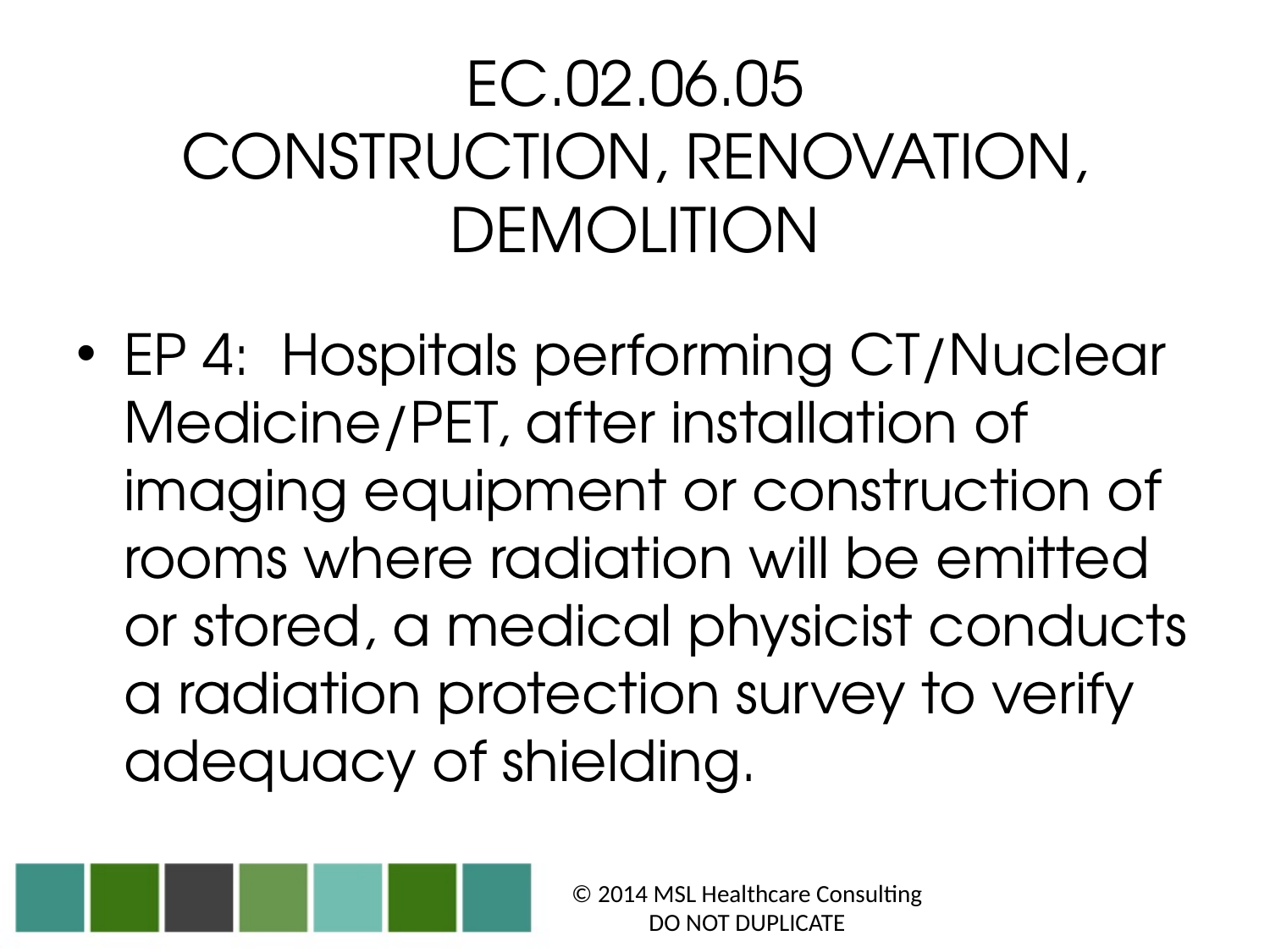

# EC.02.06.05 CONSTRUCTION, RENOVATION, DEMOLITION
EP 4:  Hospitals performing CT/Nuclear Medicine/PET, after installation of imaging equipment or construction of rooms where radiation will be emitted or stored, a medical physicist conducts a radiation protection survey to verify adequacy of shielding.
© 2014 MSL Healthcare Consulting
DO NOT DUPLICATE